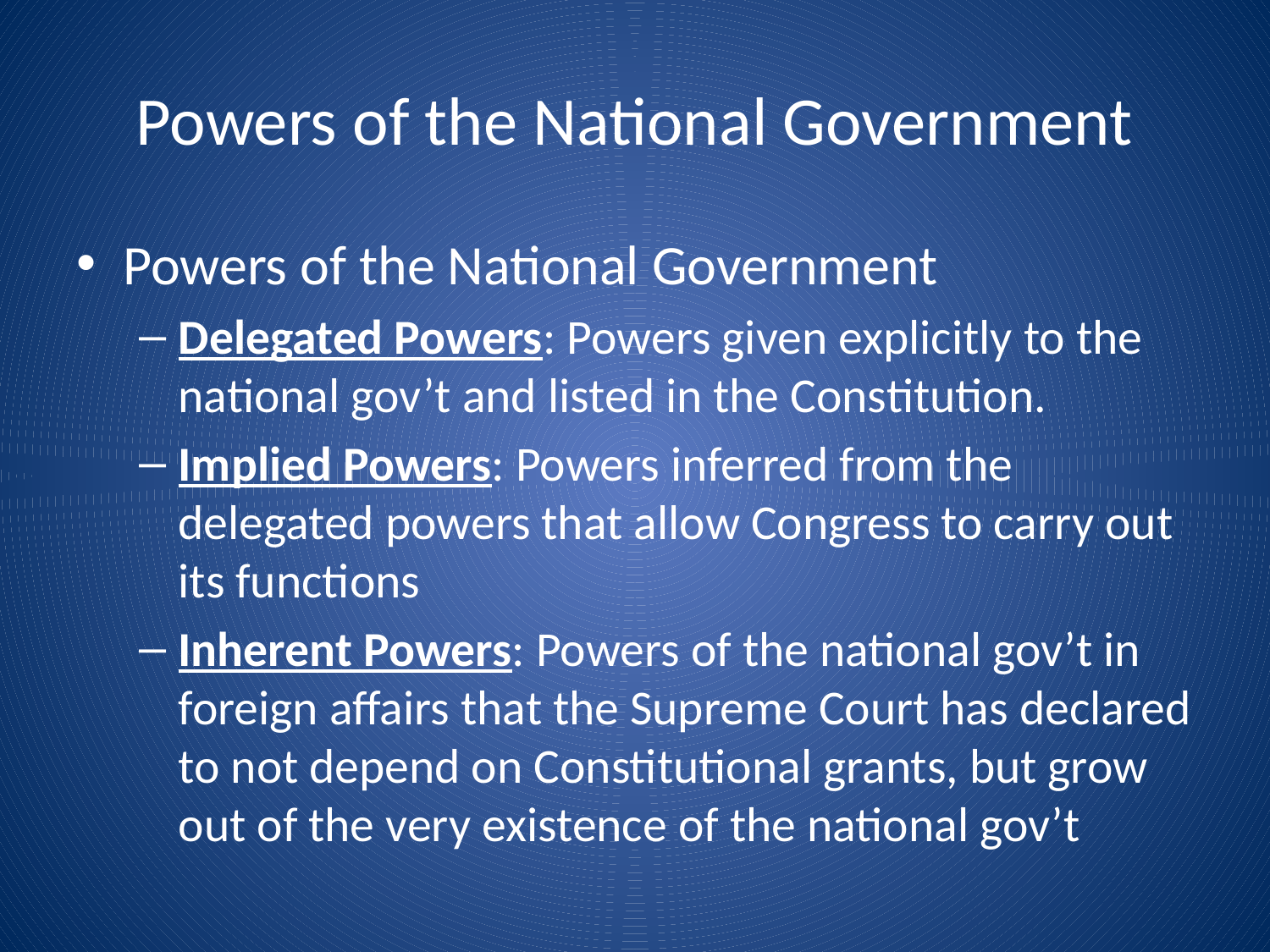

# Powers of the National Government
Powers of the National Government
Delegated Powers: Powers given explicitly to the national gov’t and listed in the Constitution.
Implied Powers: Powers inferred from the delegated powers that allow Congress to carry out its functions
Inherent Powers: Powers of the national gov’t in foreign affairs that the Supreme Court has declared to not depend on Constitutional grants, but grow out of the very existence of the national gov’t